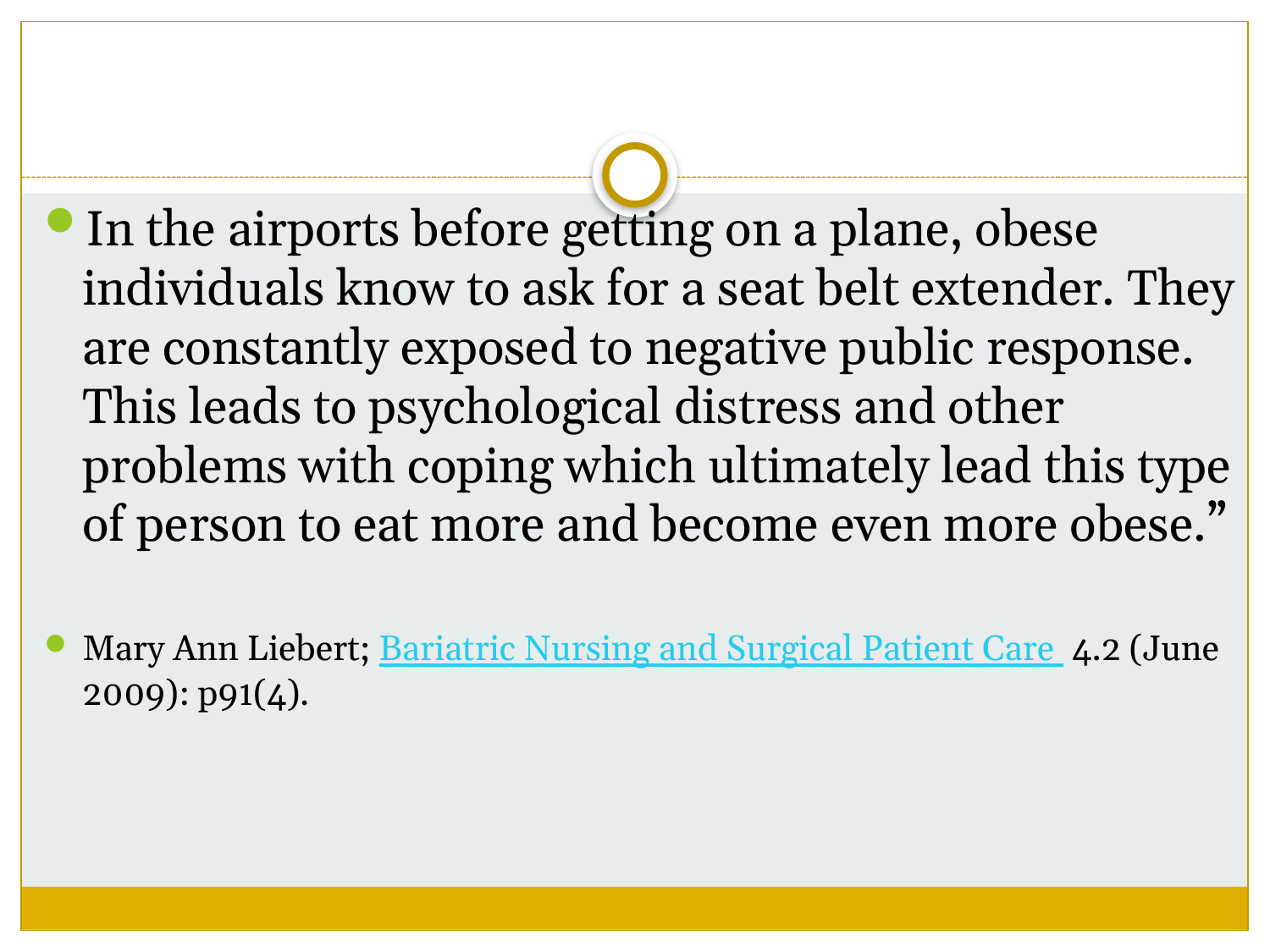

#
In the airports before getting on a plane, obese individuals know to ask for a seat belt extender. They are constantly exposed to negative public response. This leads to psychological distress and other problems with coping which ultimately lead this type of person to eat more and become even more obese.”

Mary Ann Liebert; Bariatric Nursing and Surgical Patient Care  4.2 (June 2009): p91(4).